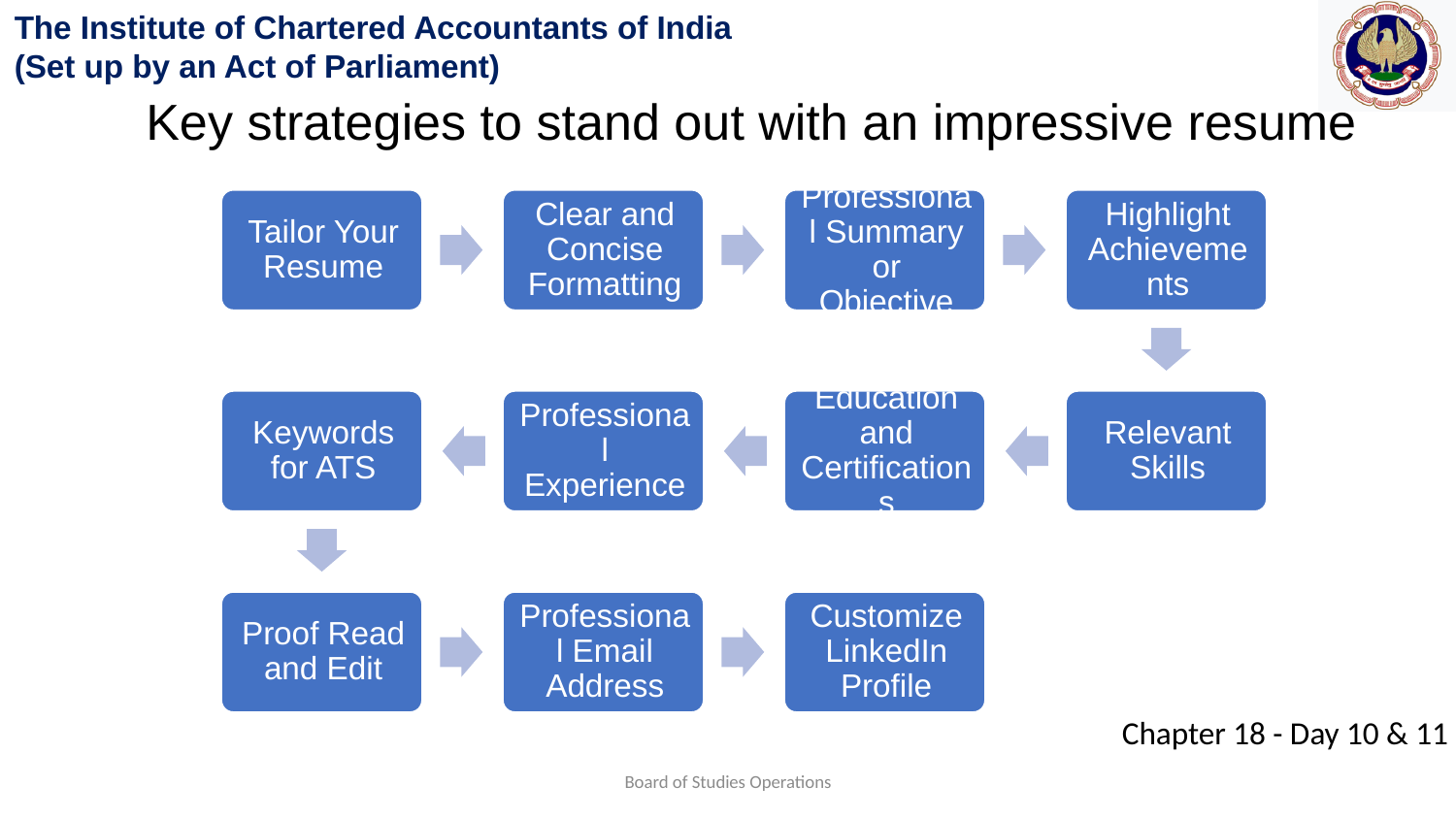

Key strategies to stand out with an impressive resume
Tailor Your Resume

Clear and Concise Formatting

Professional Summary or Objective

Highlight Achievements

Relevant Skills

Education and Certifications

Professional Experience

Keywords for ATS

Proof Read and Edit

Professional Email Address

Customize LinkedIn Profile
Board of Studies Operations